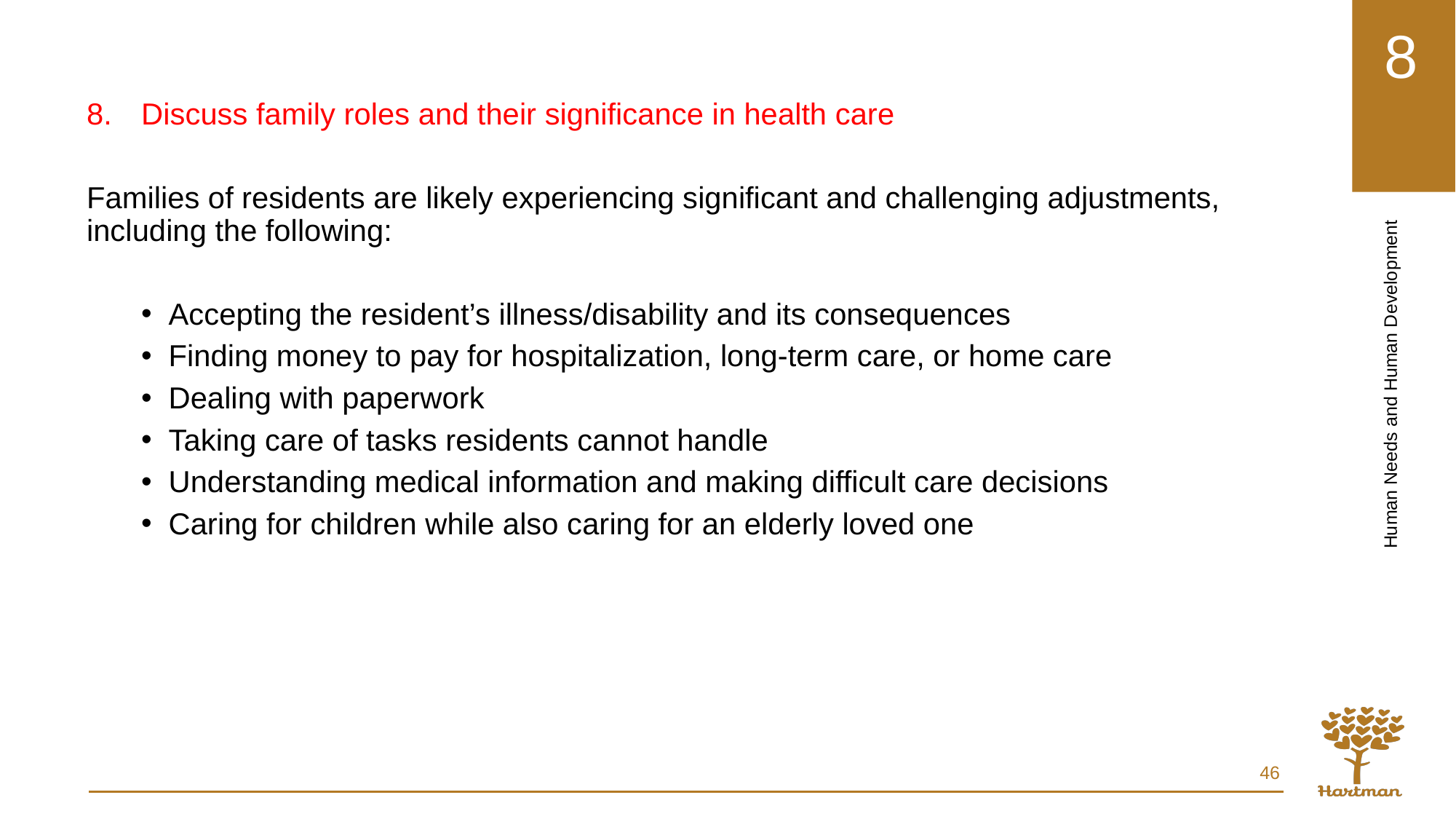

Discuss family roles and their significance in health care

Families of residents are likely experiencing significant and challenging adjustments, including the following:

Accepting the resident’s illness/disability and its consequences
Finding money to pay for hospitalization, long-term care, or home care
Dealing with paperwork
Taking care of tasks residents cannot handle
Understanding medical information and making difficult care decisions
Caring for children while also caring for an elderly loved one

46